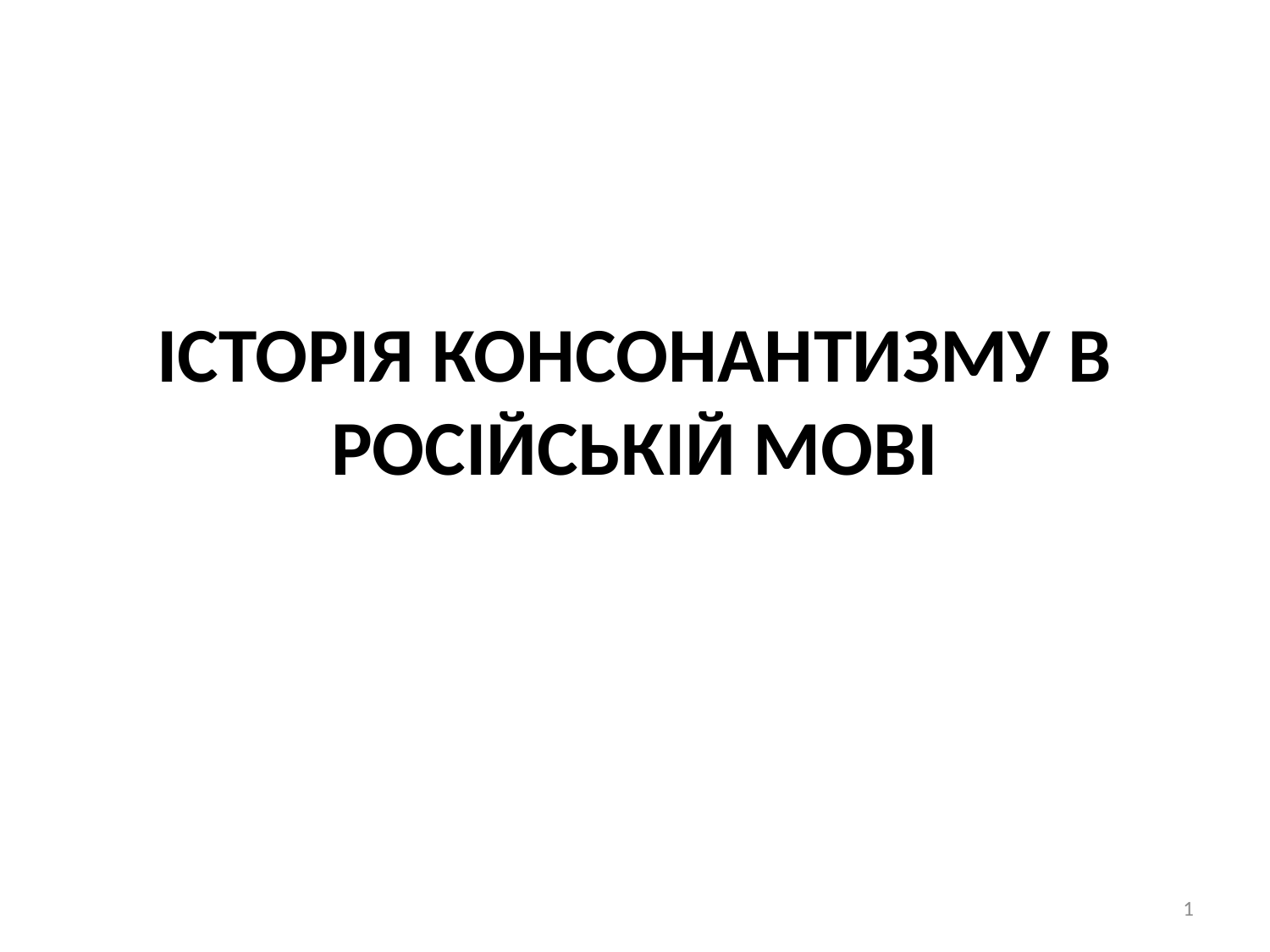

# ІСТОРІЯ КОНСОНАНТИЗМУ В РОСІЙСЬКІЙ МОВІ

1